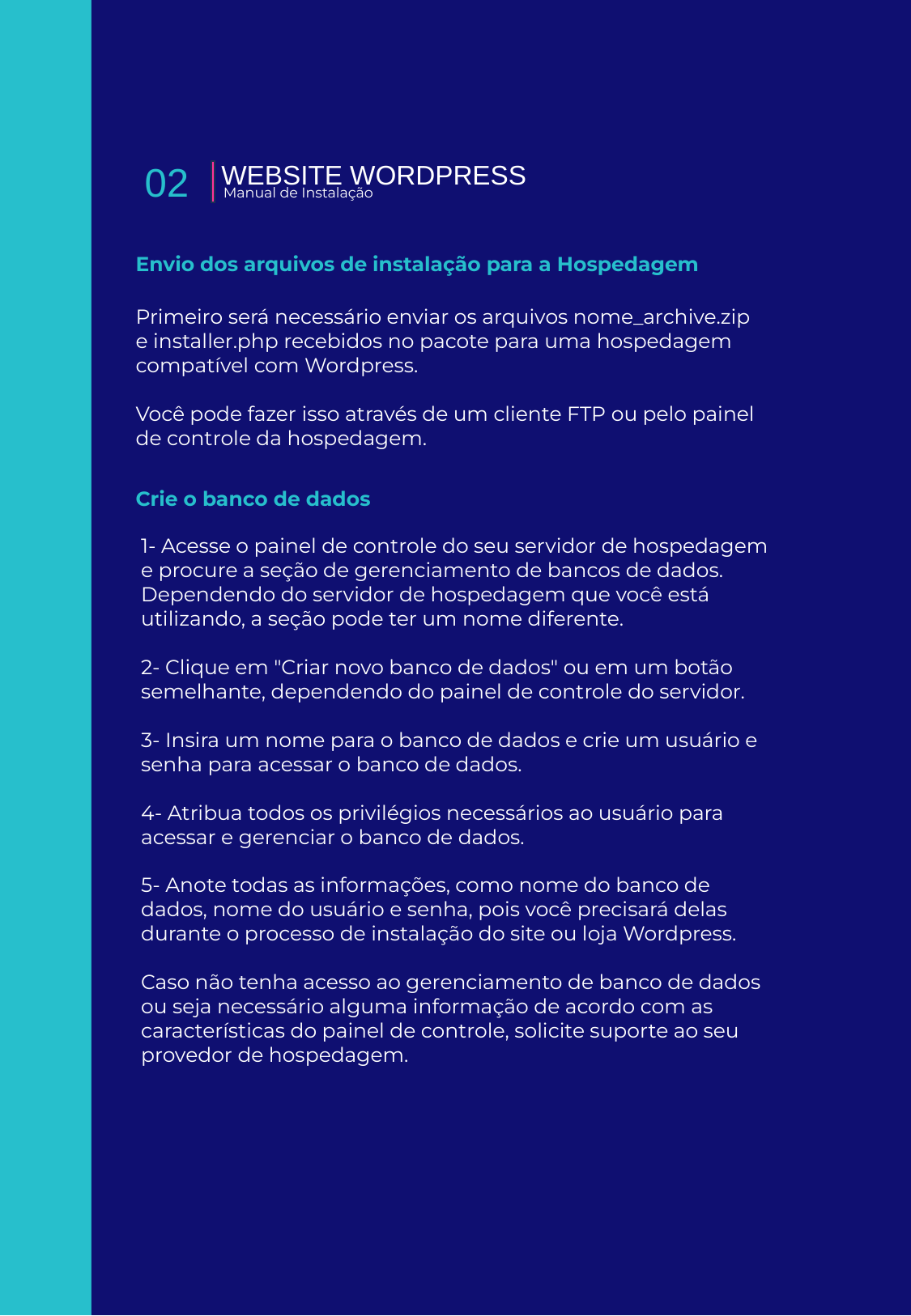

02
WEBSITE WORDPRESS

Manual de Instalação
Envio dos arquivos de instalação para a Hospedagem
Primeiro será necessário enviar os arquivos nome_archive.zip e installer.php recebidos no pacote para uma hospedagem compatível com Wordpress.

Você pode fazer isso através de um cliente FTP ou pelo painel de controle da hospedagem.
Crie o banco de dados
1- Acesse o painel de controle do seu servidor de hospedagem e procure a seção de gerenciamento de bancos de dados. Dependendo do servidor de hospedagem que você está utilizando, a seção pode ter um nome diferente.

2- Clique em "Criar novo banco de dados" ou em um botão semelhante, dependendo do painel de controle do servidor.

3- Insira um nome para o banco de dados e crie um usuário e senha para acessar o banco de dados.

4- Atribua todos os privilégios necessários ao usuário para acessar e gerenciar o banco de dados.

5- Anote todas as informações, como nome do banco de dados, nome do usuário e senha, pois você precisará delas durante o processo de instalação do site ou loja Wordpress.

Caso não tenha acesso ao gerenciamento de banco de dados ou seja necessário alguma informação de acordo com as características do painel de controle, solicite suporte ao seu provedor de hospedagem.